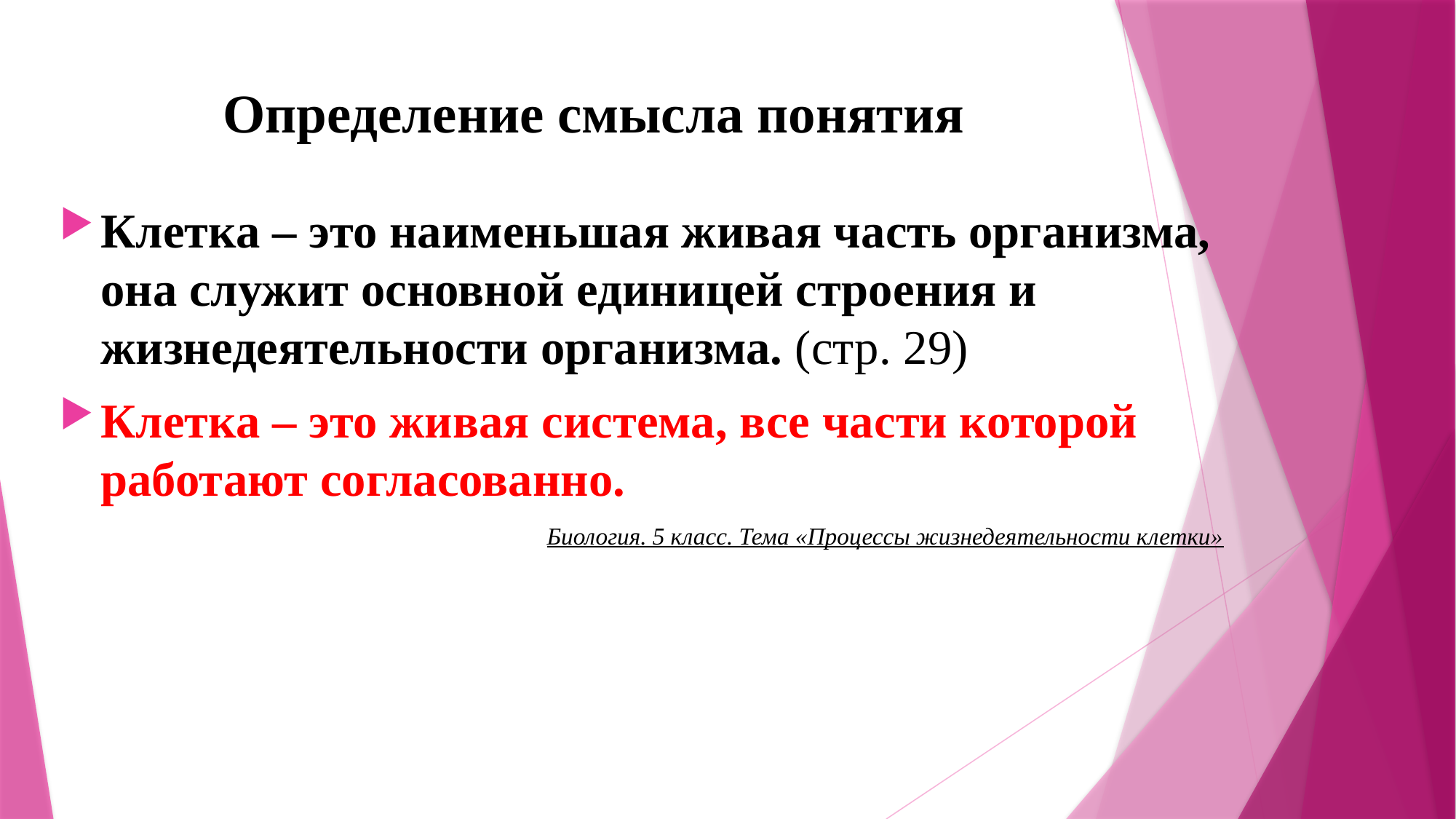

# Определение смысла понятия
Клетка – это наименьшая живая часть организма, она служит основной единицей строения и жизнедеятельности организма. (стр. 29)
Клетка – это живая система, все части которой работают согласованно.
Биология. 5 класс. Тема «Процессы жизнедеятельности клетки»